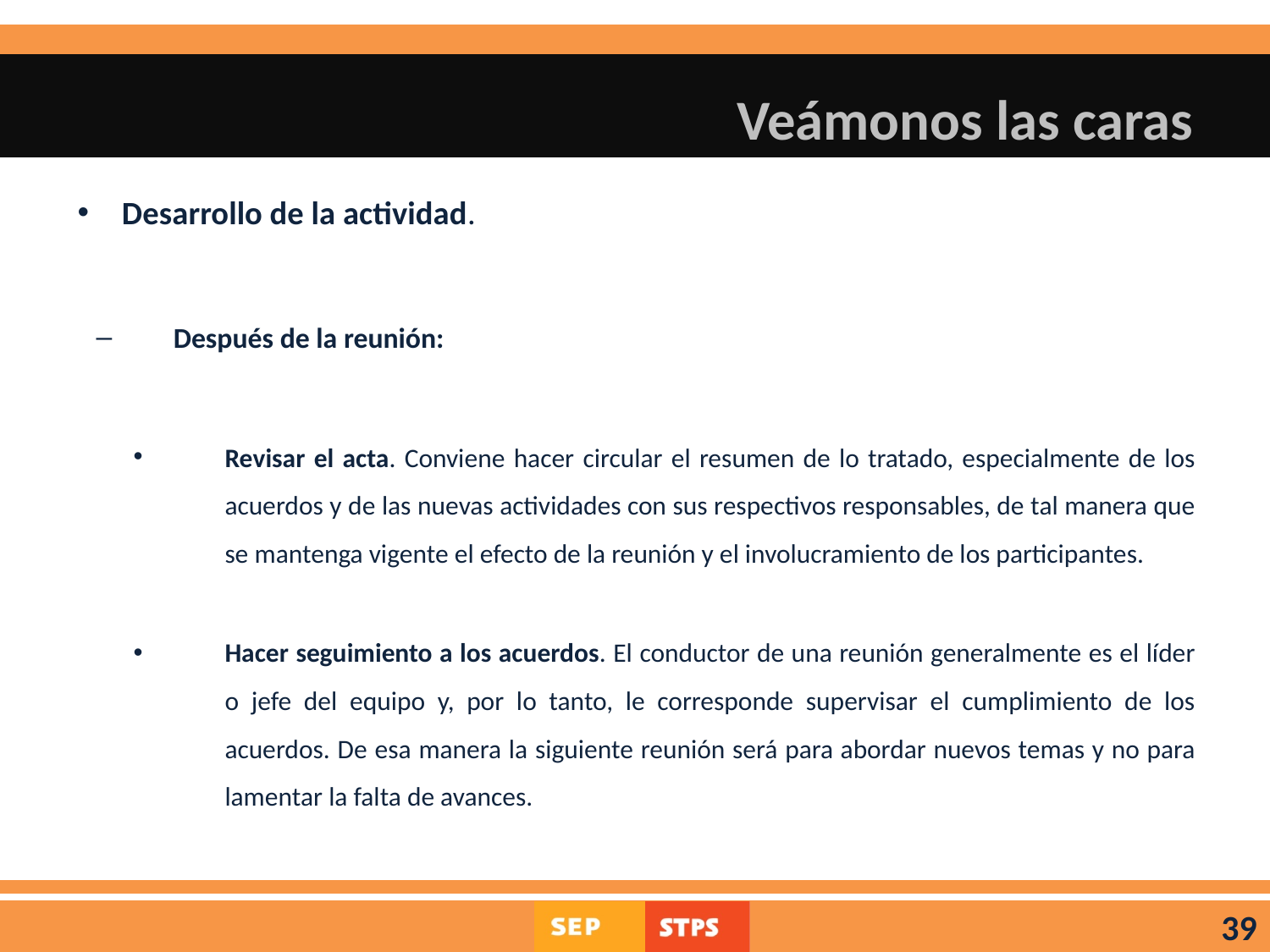

# Veámonos las caras
Desarrollo de la actividad.

Después de la reunión:

Revisar el acta. Conviene hacer circular el resumen de lo tratado, especialmente de los acuerdos y de las nuevas actividades con sus respectivos responsables, de tal manera que se mantenga vigente el efecto de la reunión y el involucramiento de los participantes.

Hacer seguimiento a los acuerdos. El conductor de una reunión generalmente es el líder o jefe del equipo y, por lo tanto, le corresponde supervisar el cumplimiento de los acuerdos. De esa manera la siguiente reunión será para abordar nuevos temas y no para lamentar la falta de avances.
39